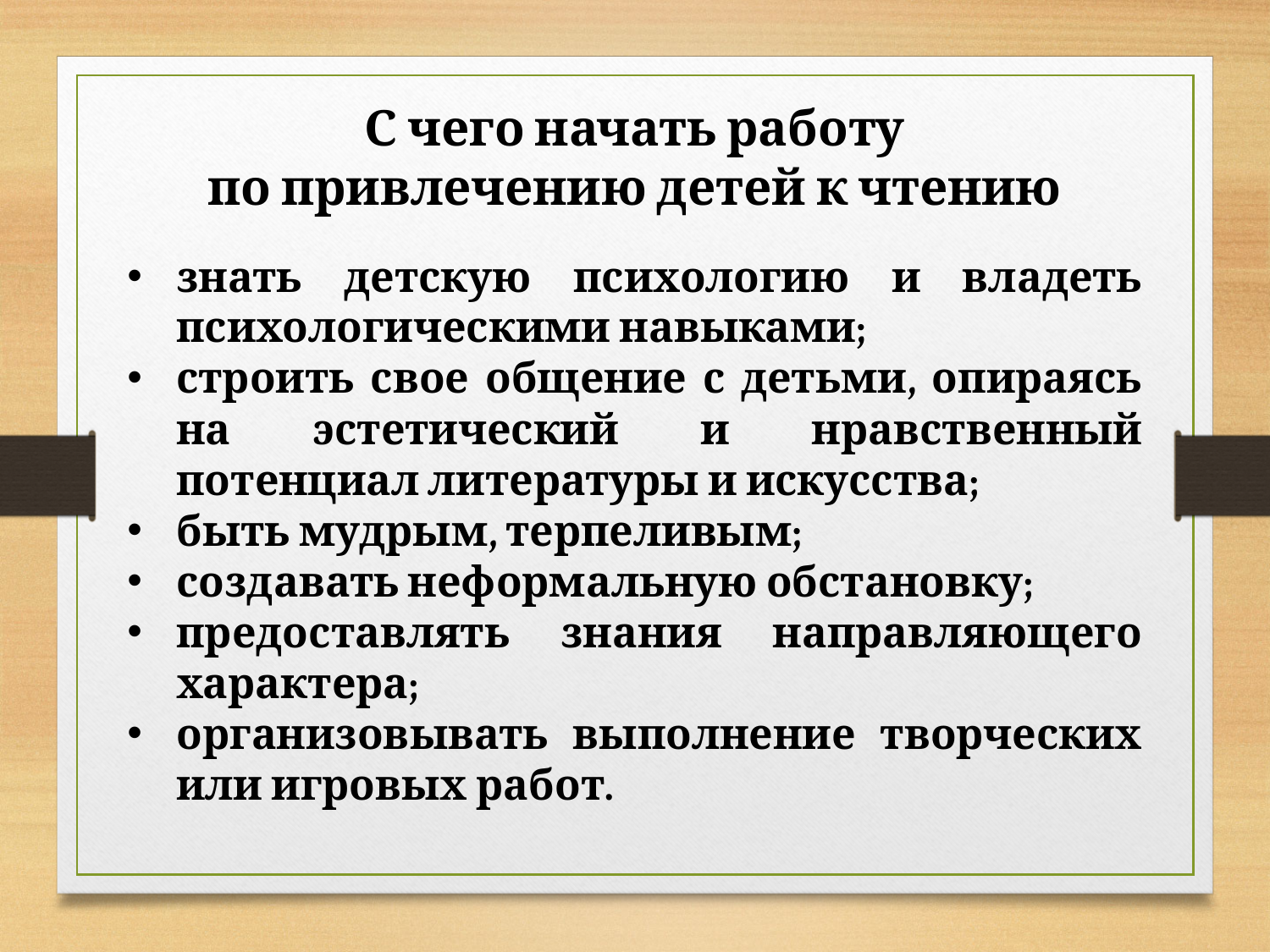

С чего начать работу
по привлечению детей к чтению
знать детскую психологию и владеть психологическими навыками;
строить свое общение с детьми, опираясь на эстетический и нравственный потенциал литературы и искусства;
быть мудрым, терпеливым;
создавать неформальную обстановку;
предоставлять знания направляющего характера;
организовывать выполнение творческих или игровых работ.